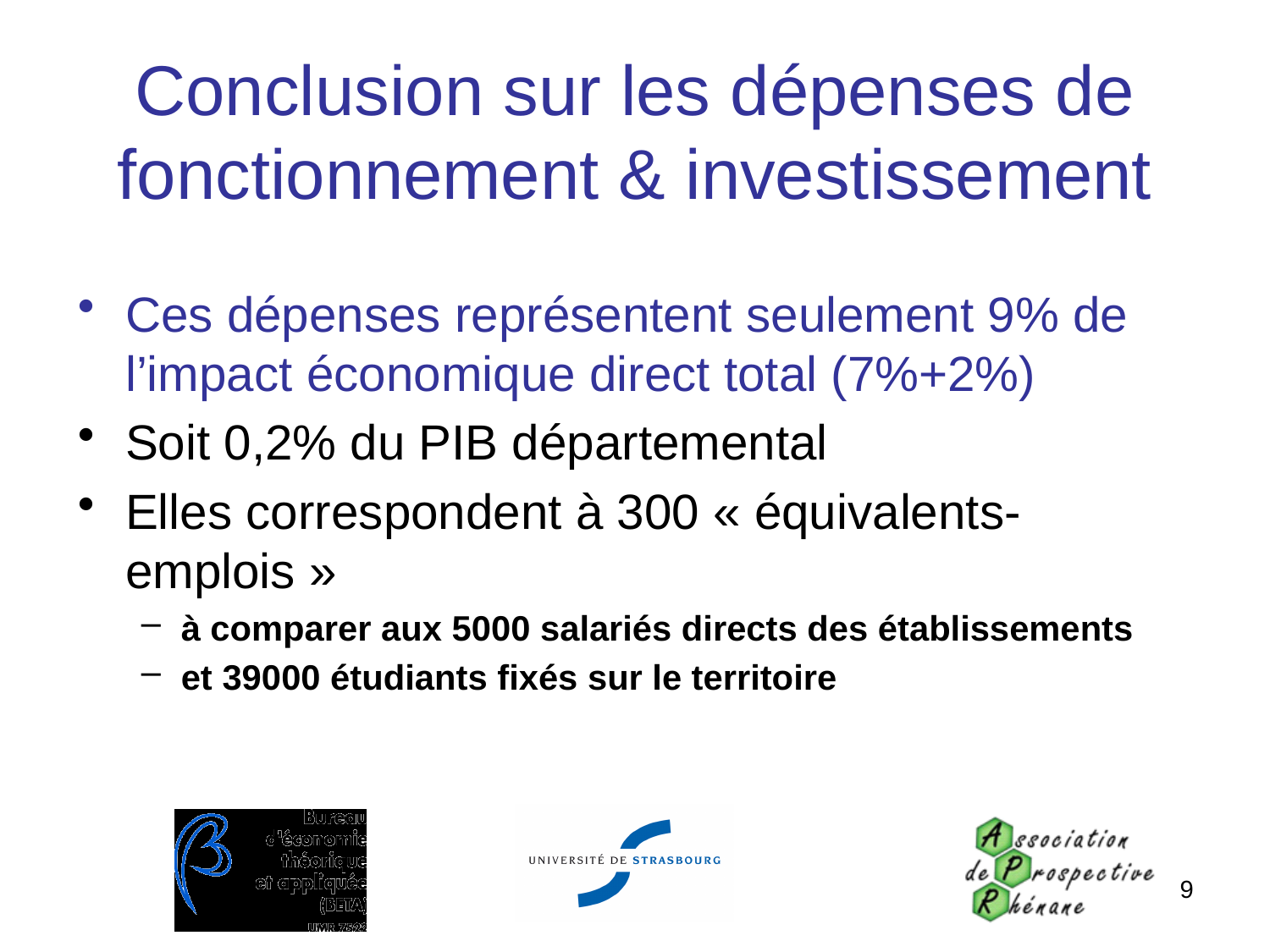

# Conclusion sur les dépenses de fonctionnement & investissement
Ces dépenses représentent seulement 9% de l’impact économique direct total (7%+2%)
Soit 0,2% du PIB départemental
Elles correspondent à 300 « équivalents-emplois »
à comparer aux 5000 salariés directs des établissements
et 39000 étudiants fixés sur le territoire

9